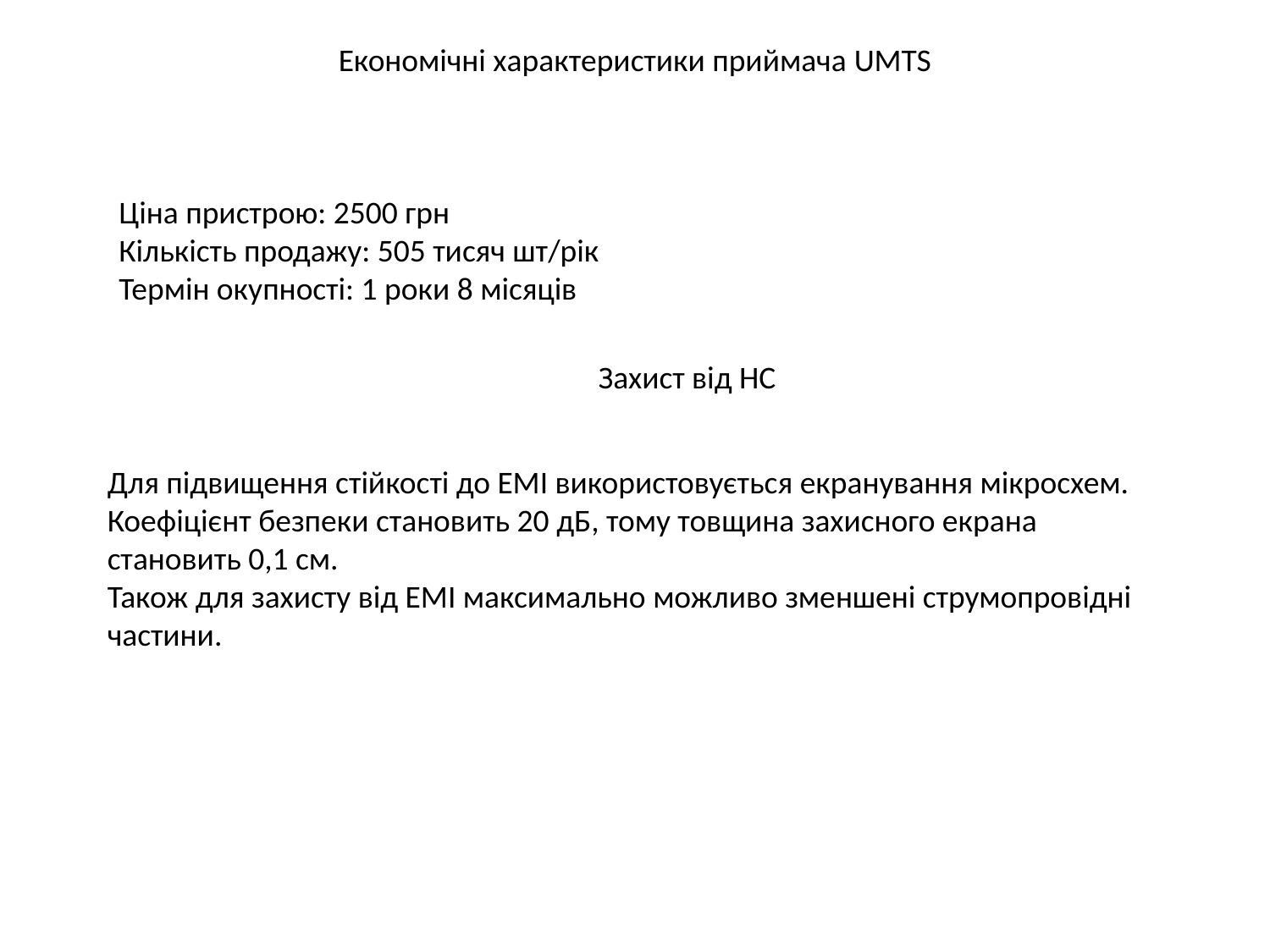

Економічні характеристики приймача UMTS
Ціна пристрою: 2500 грн
Кількість продажу: 505 тисяч шт/рік
Термін окупності: 1 роки 8 місяців

Захист від НС
Для підвищення стійкості до ЕМІ використовується екранування мікросхем.
Коефіцієнт безпеки становить 20 дБ, тому товщина захисного екрана становить 0,1 см.
Також для захисту від ЕМІ максимально можливо зменшені струмопровідні частини.